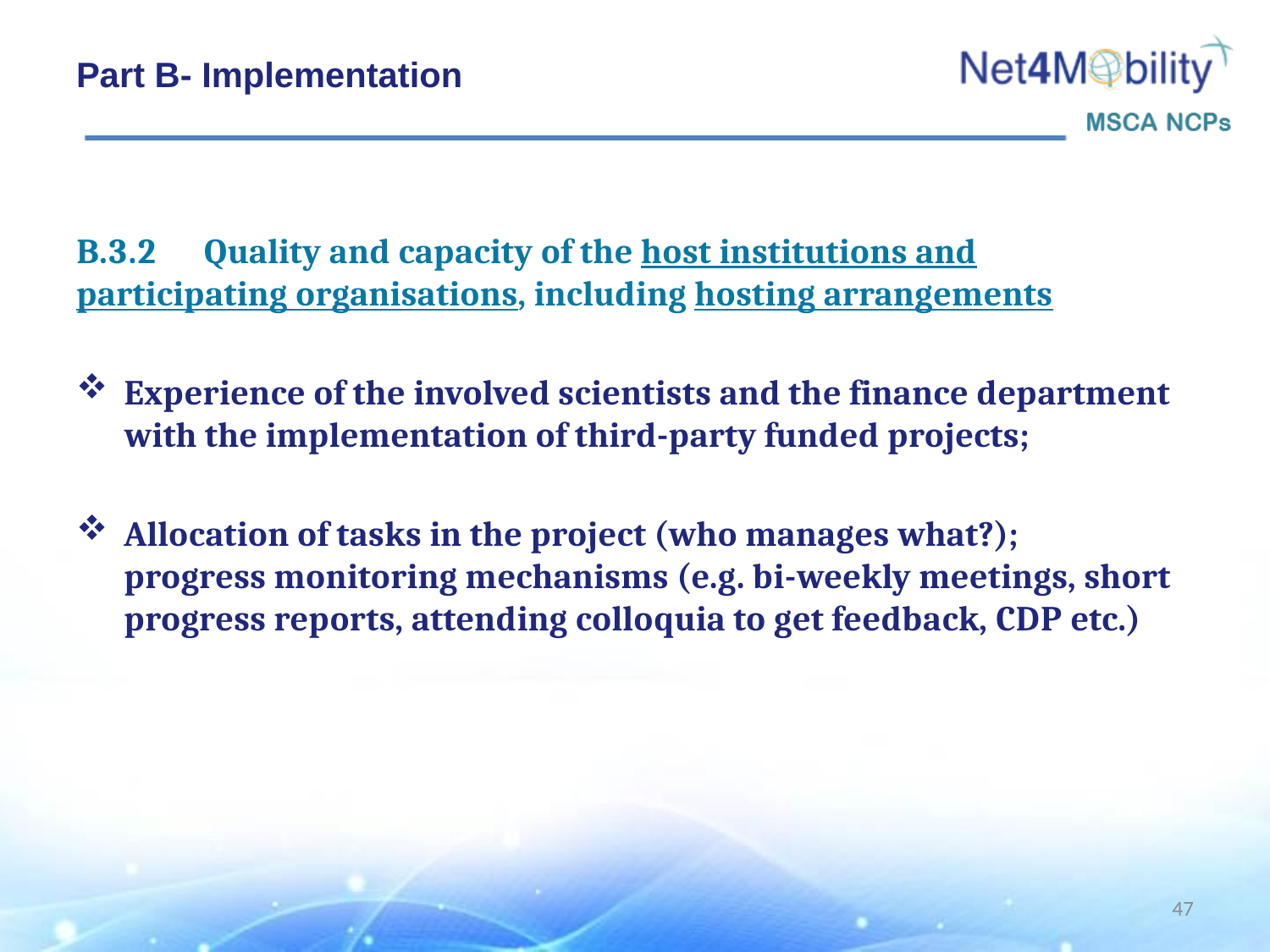

# Part B- Implementation
B.3.2 	Quality and capacity of the host institutions and participating organisations, including hosting arrangements

Experience of the involved scientists and the finance department with the implementation of third-party funded projects;

Allocation of tasks in the project (who manages what?);
progress monitoring mechanisms (e.g. bi-weekly meetings, short progress reports, attending colloquia to get feedback, CDP etc.)

47